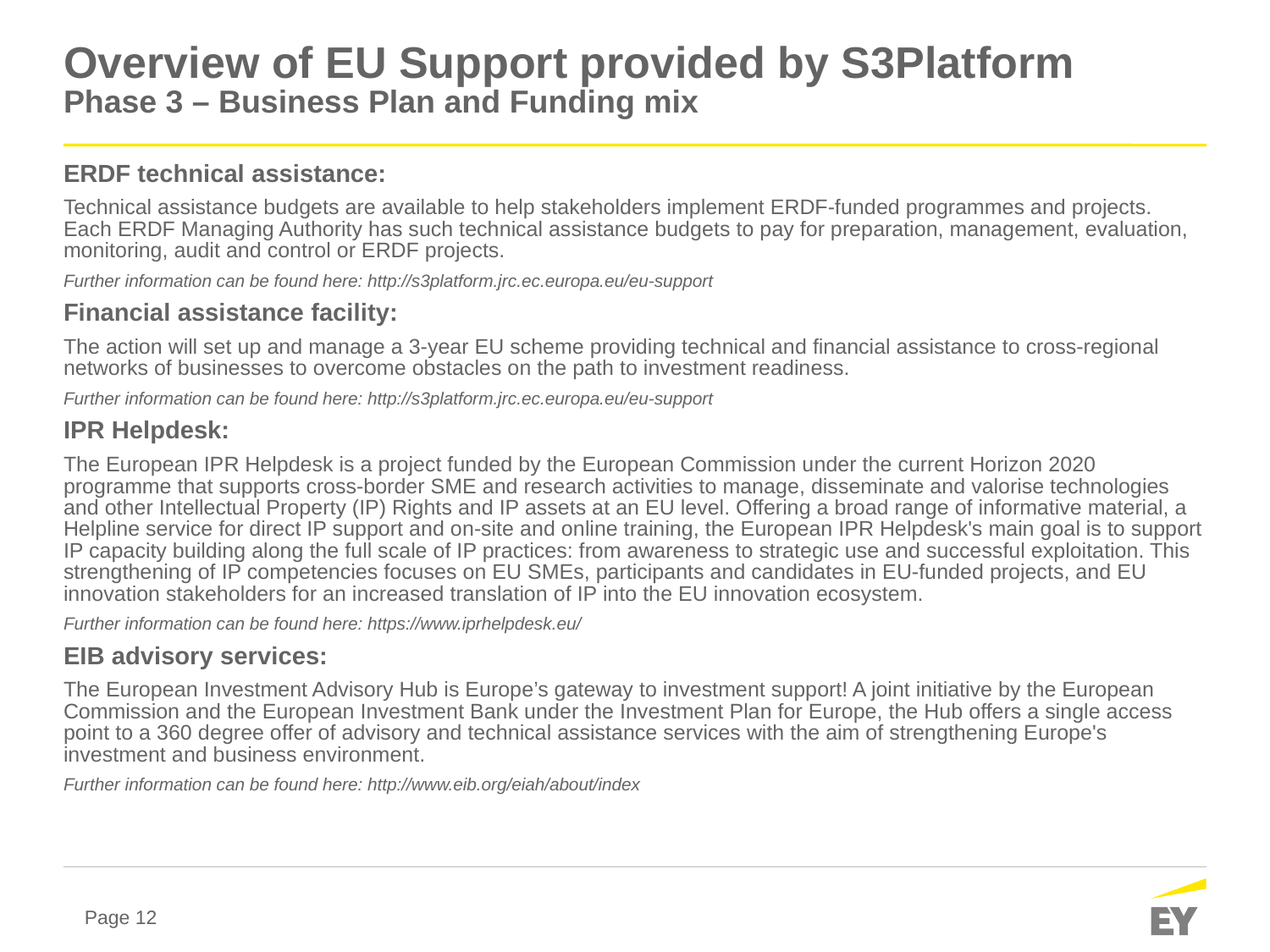

# Overview of EU Support provided by S3Platform Phase 3 – Business Plan and Funding mix
ERDF technical assistance:
Technical assistance budgets are available to help stakeholders implement ERDF-funded programmes and projects. Each ERDF Managing Authority has such technical assistance budgets to pay for preparation, management, evaluation, monitoring, audit and control or ERDF projects.
Further information can be found here: http://s3platform.jrc.ec.europa.eu/eu-support
Financial assistance facility:
The action will set up and manage a 3-year EU scheme providing technical and financial assistance to cross-regional networks of businesses to overcome obstacles on the path to investment readiness.
Further information can be found here: http://s3platform.jrc.ec.europa.eu/eu-support
IPR Helpdesk:
The European IPR Helpdesk is a project funded by the European Commission under the current Horizon 2020 programme that supports cross-border SME and research activities to manage, disseminate and valorise technologies and other Intellectual Property (IP) Rights and IP assets at an EU level. Offering a broad range of informative material, a Helpline service for direct IP support and on-site and online training, the European IPR Helpdesk's main goal is to support IP capacity building along the full scale of IP practices: from awareness to strategic use and successful exploitation. This strengthening of IP competencies focuses on EU SMEs, participants and candidates in EU-funded projects, and EU innovation stakeholders for an increased translation of IP into the EU innovation ecosystem.
Further information can be found here: https://www.iprhelpdesk.eu/
EIB advisory services:
The European Investment Advisory Hub is Europe’s gateway to investment support! A joint initiative by the European Commission and the European Investment Bank under the Investment Plan for Europe, the Hub offers a single access point to a 360 degree offer of advisory and technical assistance services with the aim of strengthening Europe's investment and business environment.
Further information can be found here: http://www.eib.org/eiah/about/index